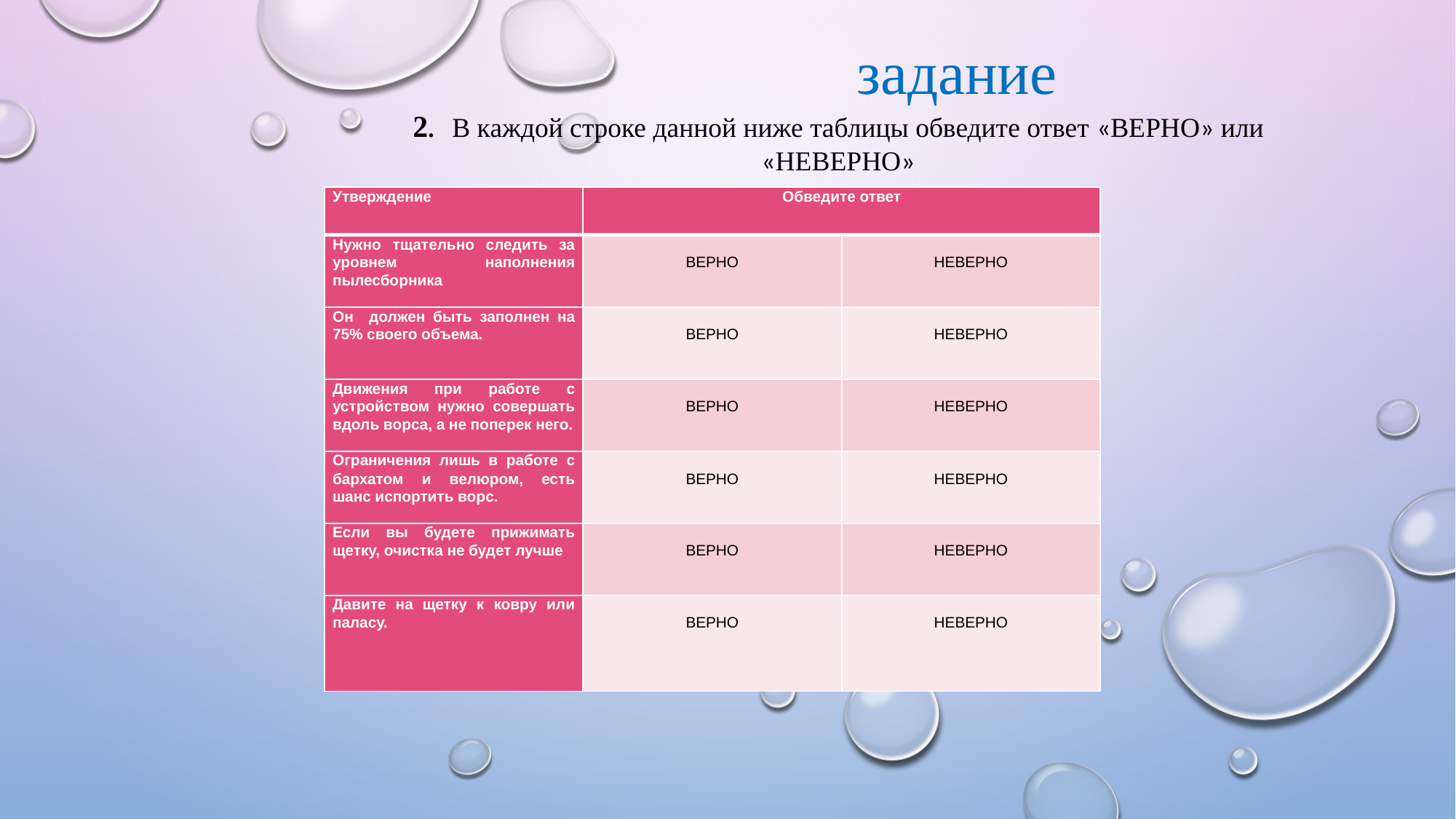

# задание 2.   В каждой строке данной ниже таблицы обведите ответ «ВЕРНО» или «НЕВЕРНО»

| Утверждение | Обведите ответ |  |
| --- | --- | --- |
| Нужно тщательно следить за уровнем наполнения пылесборника | ВЕРНО | НЕВЕРНО |
| Он должен быть заполнен на 75% своего объема. | ВЕРНО | НЕВЕРНО |
| Движения при работе с устройством нужно совершать вдоль ворса, а не поперек него. | ВЕРНО | НЕВЕРНО |
| Ограничения лишь в работе с бархатом и велюром, есть шанс испортить ворс. | ВЕРНО | НЕВЕРНО |
| Если вы будете прижимать щетку, очистка не будет лучше | ВЕРНО | НЕВЕРНО |
| Давите на щетку к ковру или паласу. | ВЕРНО | НЕВЕРНО |